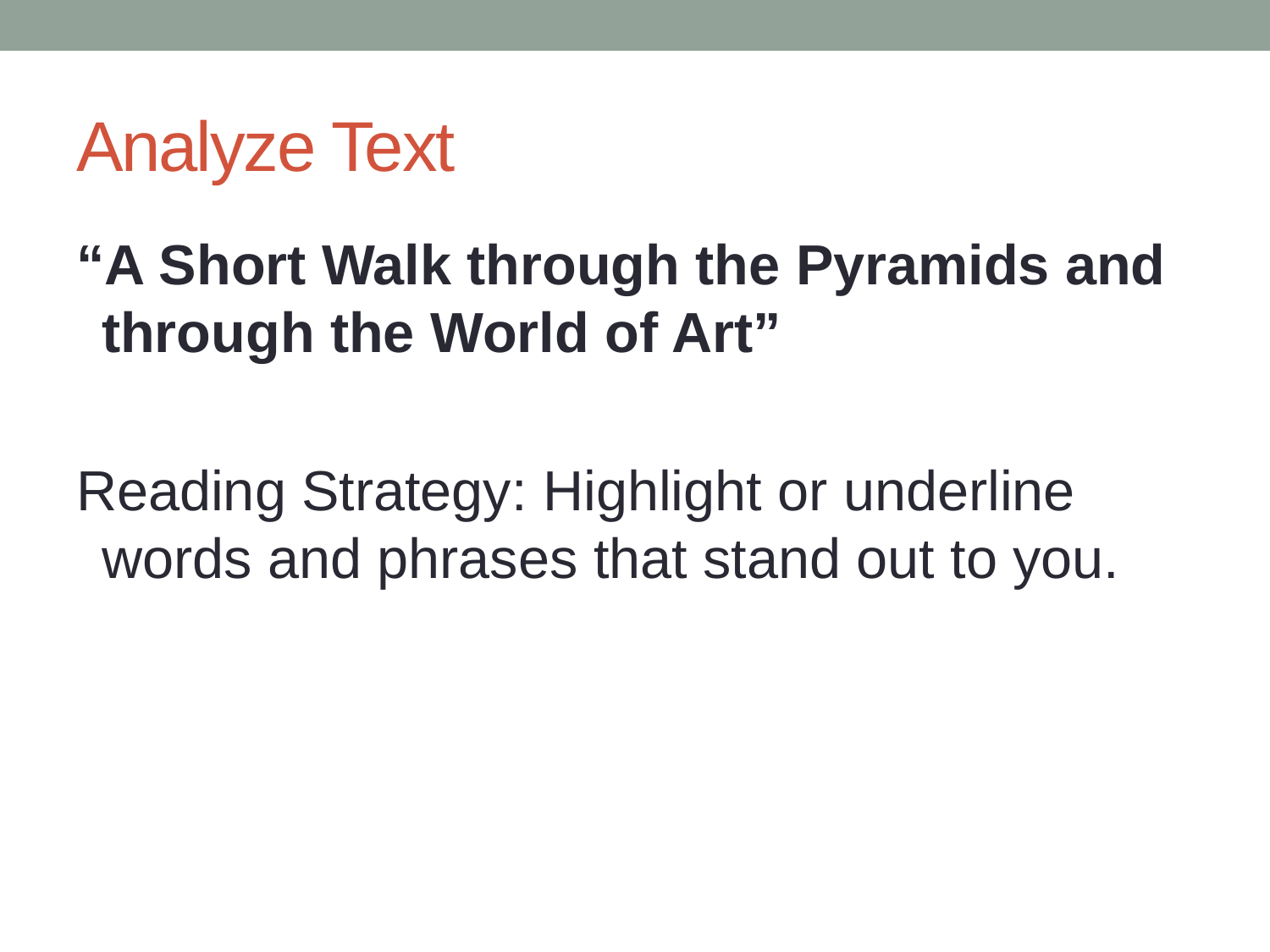

# Analyze Text
“A Short Walk through the Pyramids and through the World of Art”

Reading Strategy: Highlight or underline words and phrases that stand out to you.